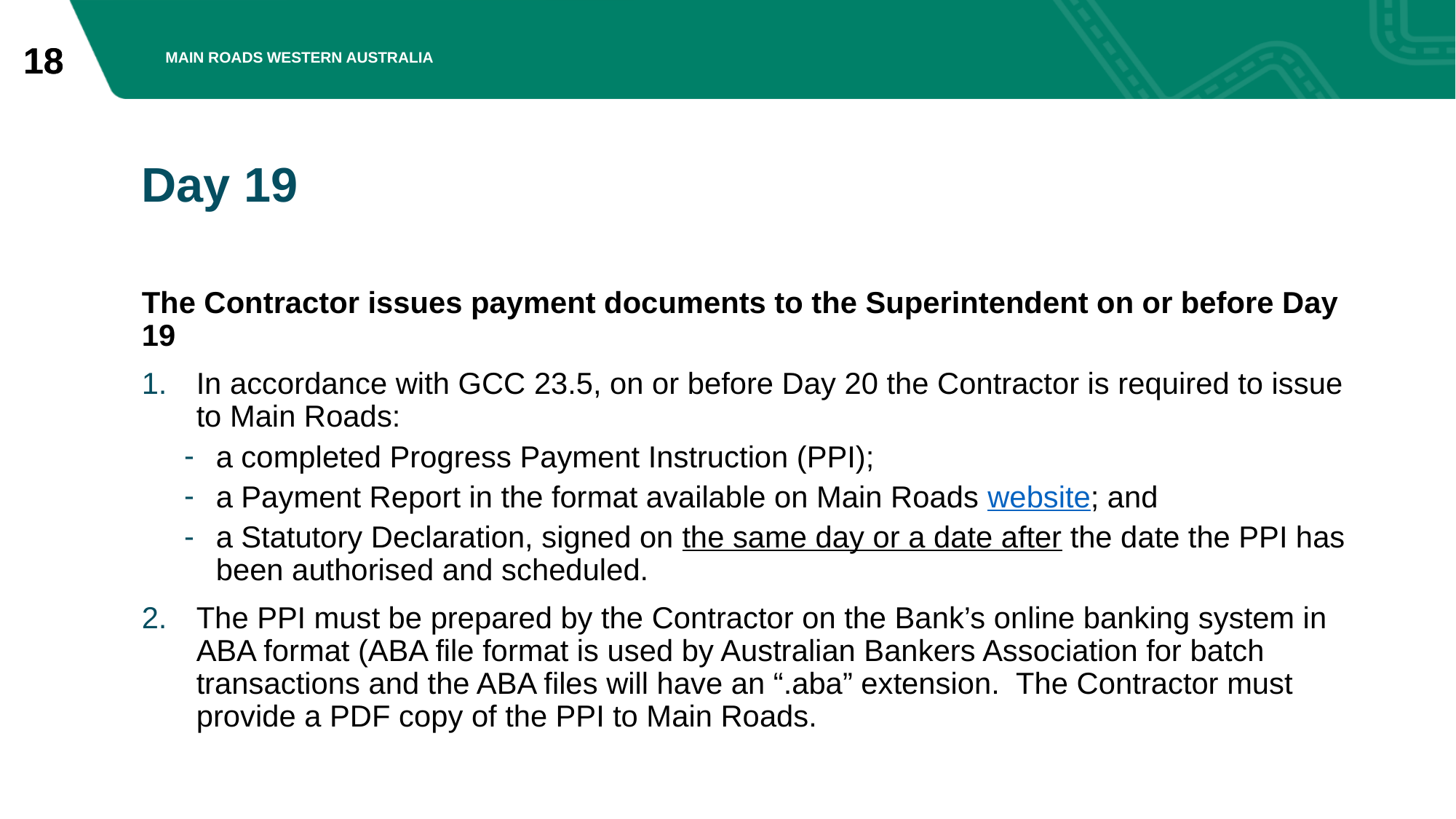

# Day 19
The Contractor issues payment documents to the Superintendent on or before Day 19
In accordance with GCC 23.5, on or before Day 20 the Contractor is required to issue to Main Roads:
a completed Progress Payment Instruction (PPI);
a Payment Report in the format available on Main Roads website; and
a Statutory Declaration, signed on the same day or a date after the date the PPI has been authorised and scheduled.
The PPI must be prepared by the Contractor on the Bank’s online banking system in ABA format (ABA file format is used by Australian Bankers Association for batch transactions and the ABA files will have an “.aba” extension.  The Contractor must provide a PDF copy of the PPI to Main Roads.